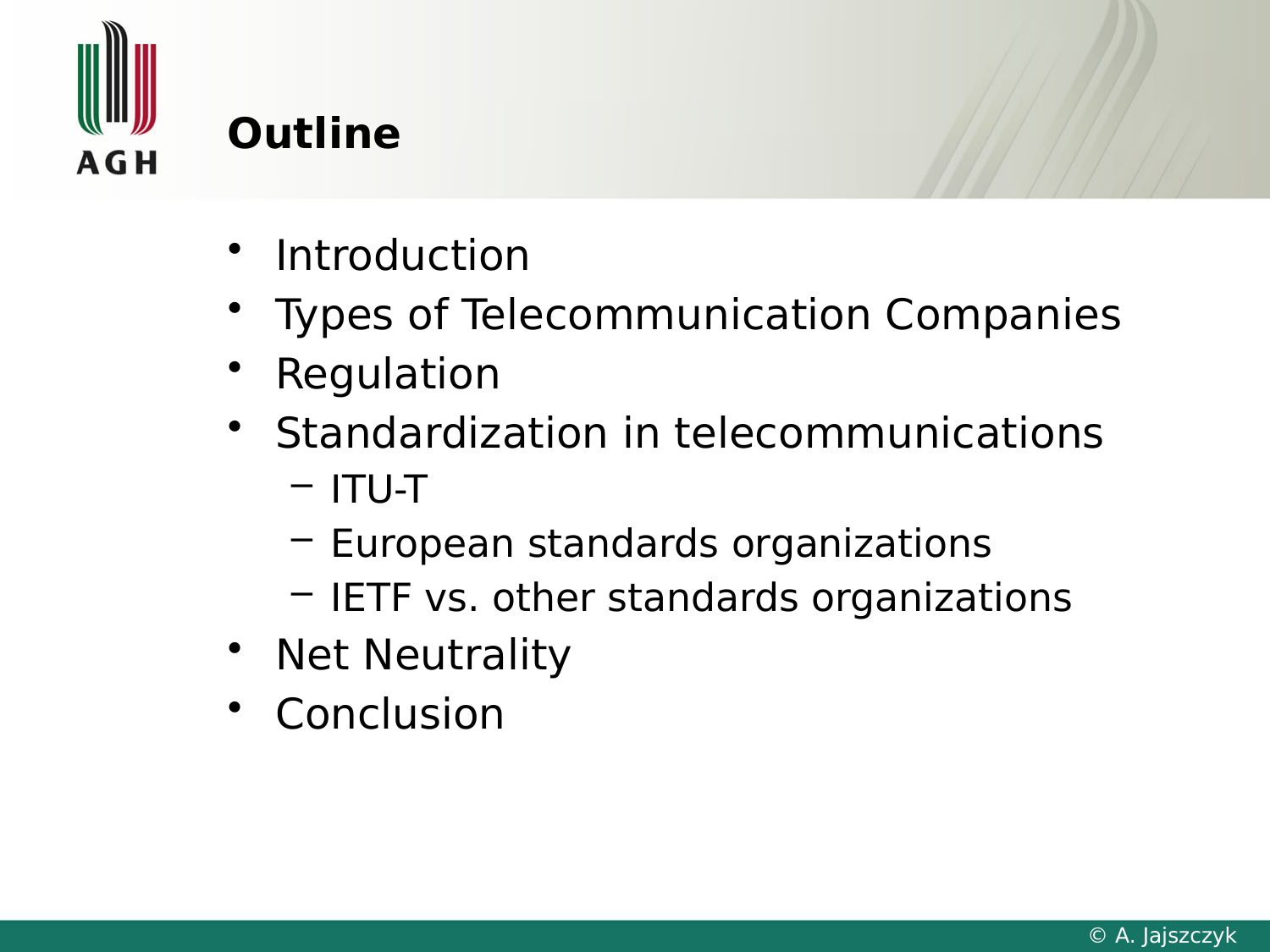

# Outline
Introduction
Types of Telecommunication Companies
Regulation
Standardization in telecommunications
ITU-T
European standards organizations
IETF vs. other standards organizations
Net Neutrality
Conclusion